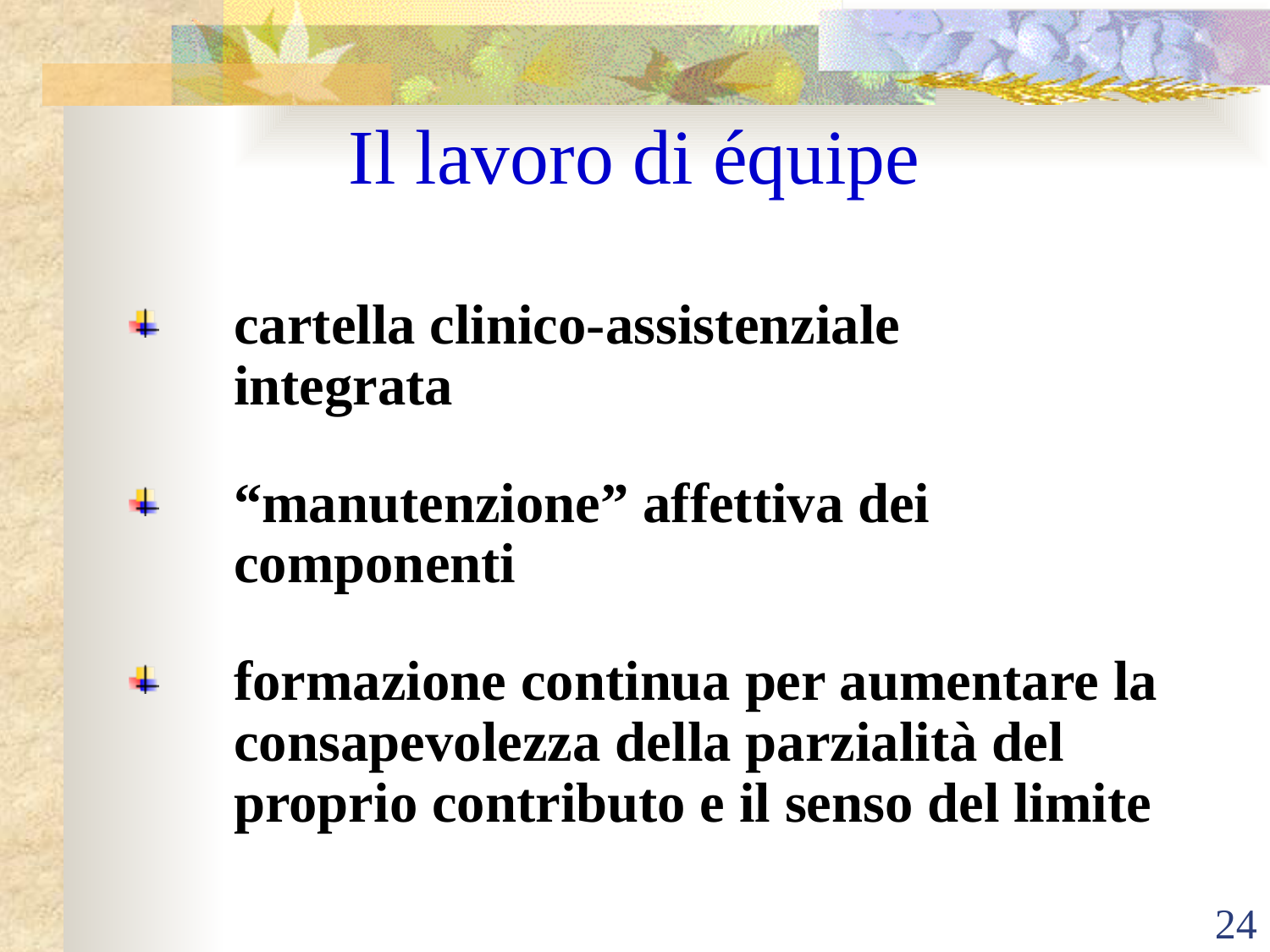

Il lavoro di équipe
cartella clinico-assistenziale   	integrata

“manutenzione” affettiva dei  componenti

formazione continua per aumentare la consapevolezza della parzialità del proprio contributo e il senso del limite
24